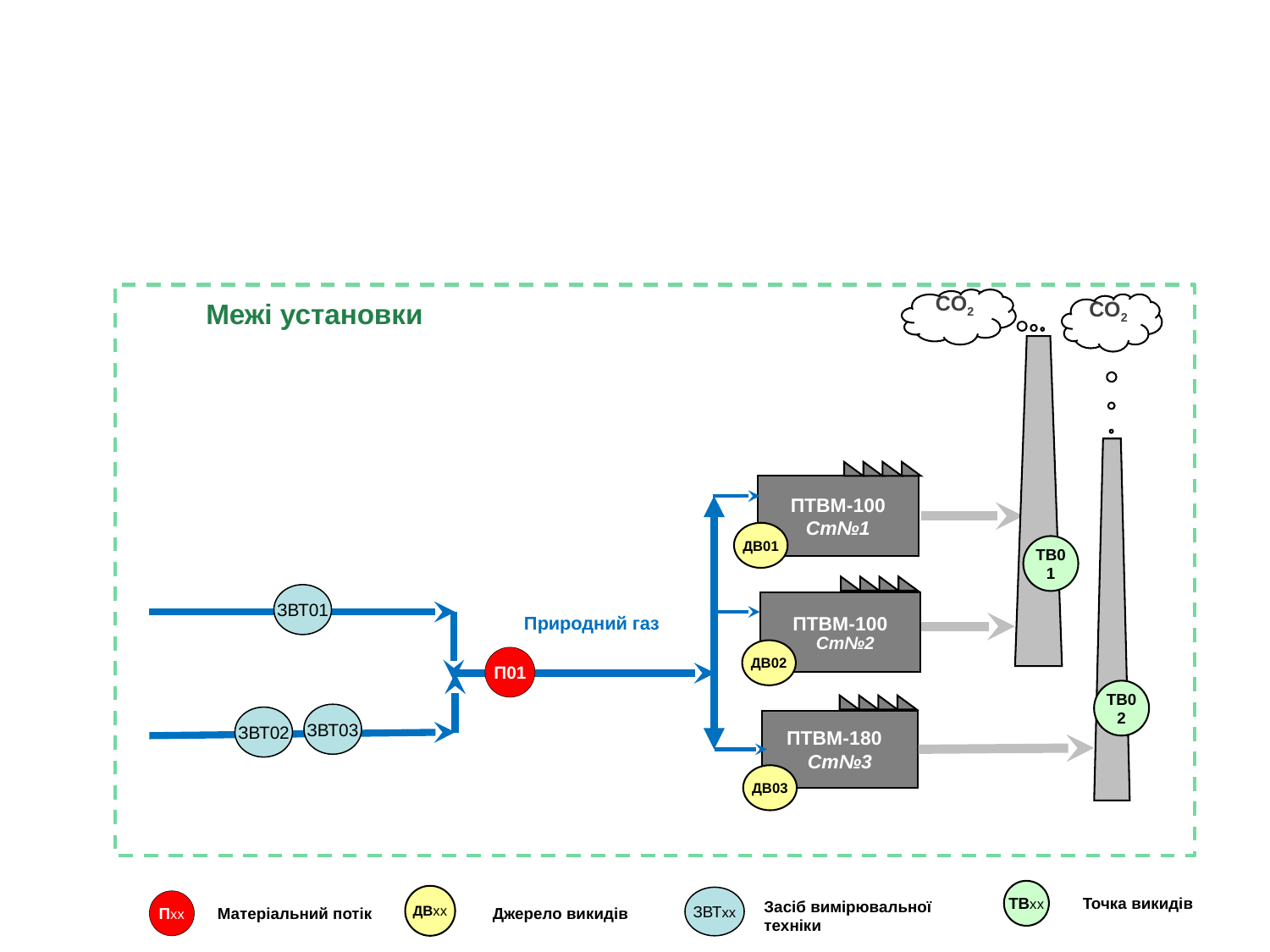

Межі установки

CO2

CO2

ПТВМ-100
Ст№1
ДВ01
ТВ01

ЗВТ01
ПТВМ-100
  Ст№2
Природний газ
ДВ02
П01
ТВ02

ЗВТ03
ЗВТ02
ПТВМ-180
Ст№3
ДВ03
ТВxx
ДВxx
ЗВТxx
Точка викидів
Засіб вимірювальної техніки
Пxx
Матеріальний потік
Джерело викидів